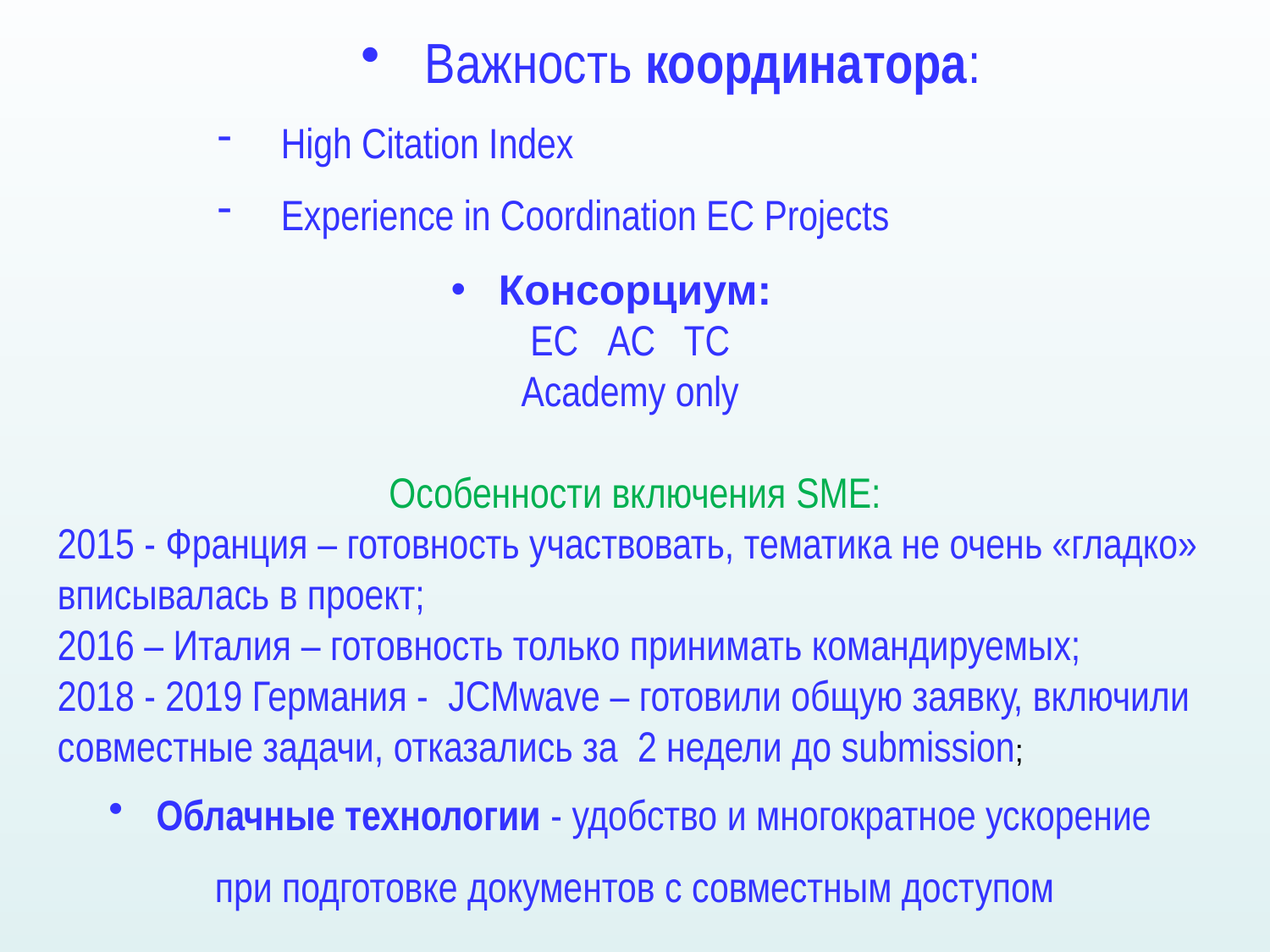

Важность координатора:
High Citation Index
Experience in Coordination EC Projects
Консорциум:
EC   AC   TC
Academy only

Особенности включения SME:
2015 - Франция – готовность участвовать, тематика не очень «гладко» вписывалась в проект;
2016 – Италия – готовность только принимать командируемых;
2018 - 2019 Германия -  JCMwave – готовили общую заявку, включили совместные задачи, отказались за  2 недели до submission;
Облачные технологии - удобство и многократное ускорение
при подготовке документов с совместным доступом